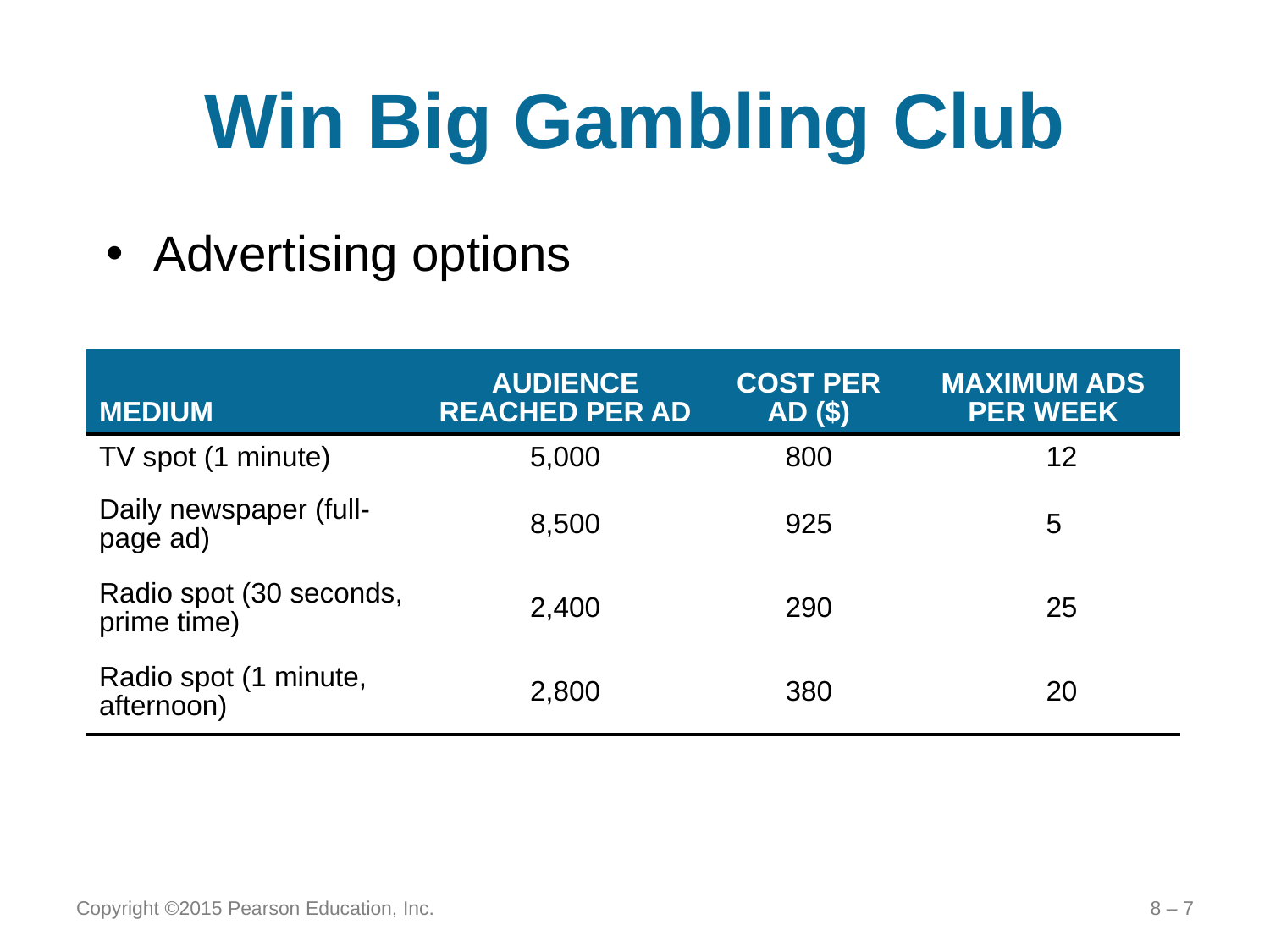

# Win Big Gambling Club
Advertising options
| MEDIUM | AUDIENCE REACHED PER AD | COST PER AD ($) | MAXIMUM ADS PER WEEK |
| --- | --- | --- | --- |
| TV spot (1 minute) | 5,000 | 800 | 12 |
| Daily newspaper (full-page ad) | 8,500 | 925 | 5 |
| Radio spot (30 seconds, prime time) | 2,400 | 290 | 25 |
| Radio spot (1 minute, afternoon) | 2,800 | 380 | 20 |
Copyright ©2015 Pearson Education, Inc.
8 – 7